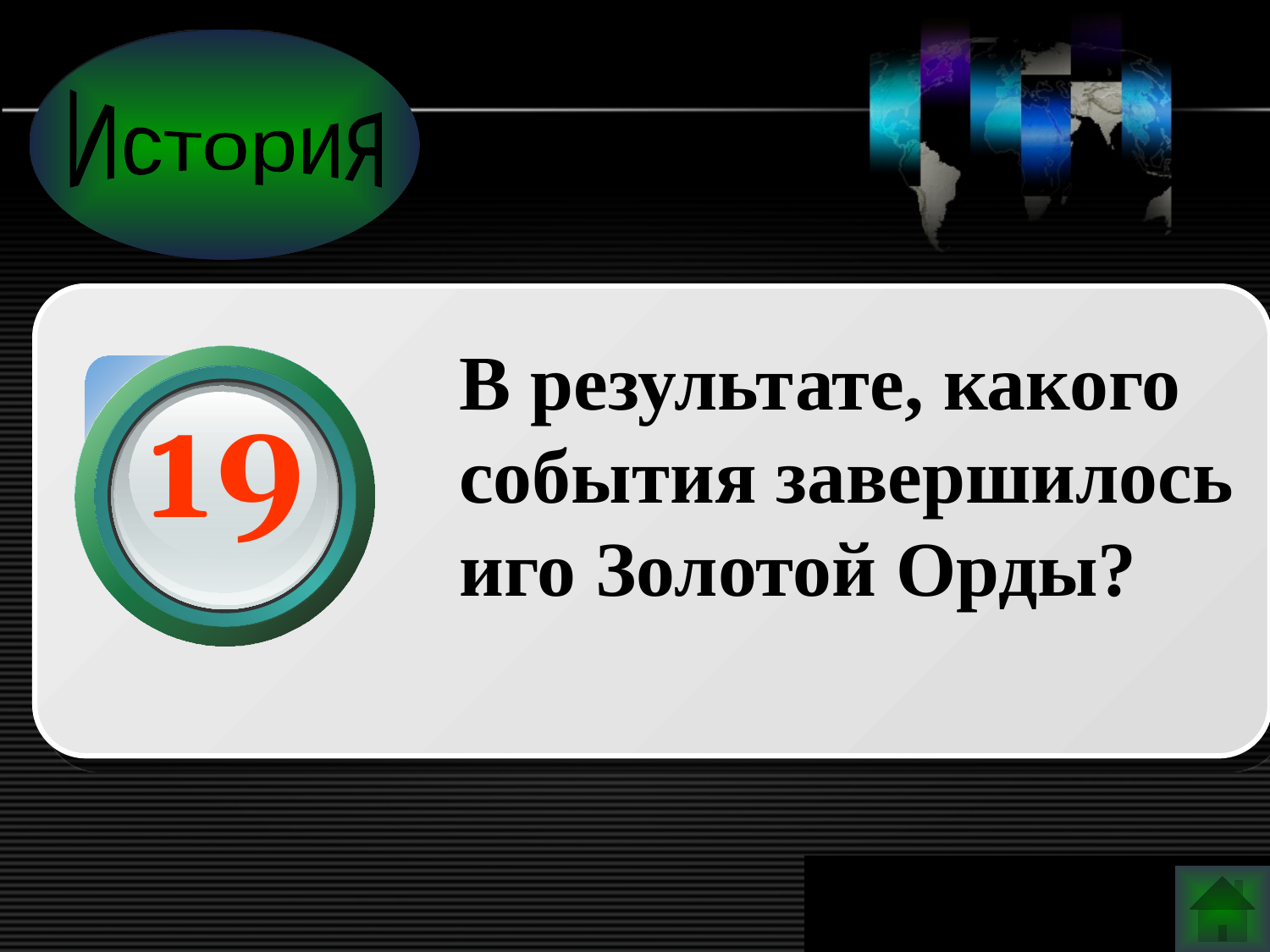

История

В результате, какого события завершилось иго Золотой Орды?

19

www.themegallery.com